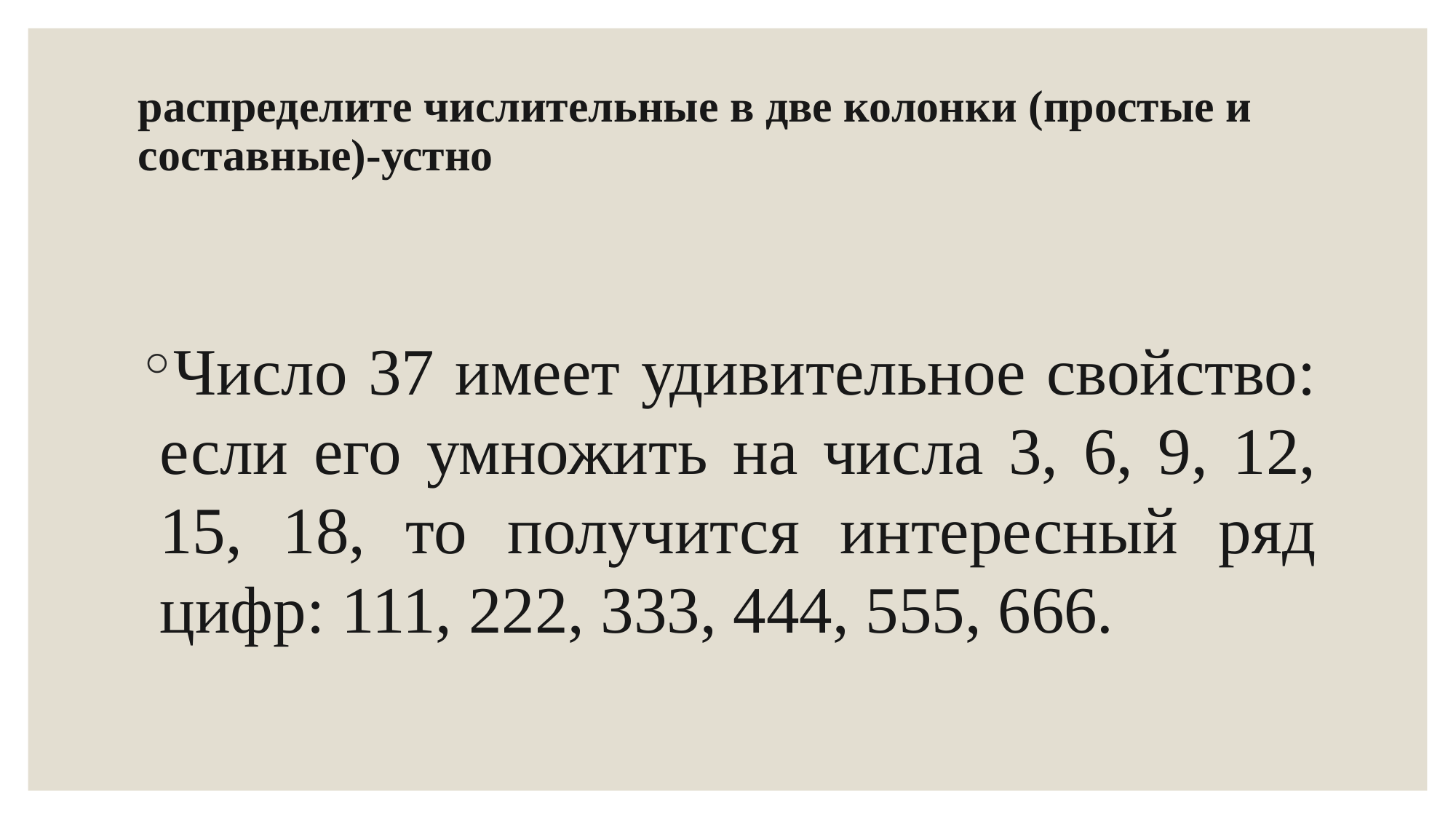

# распределите числительные в две колонки (простые и составные)-устно

Число 37 имеет удивительное свойство: если его умножить на числа 3, 6, 9, 12, 15, 18, то получится интересный ряд цифр: 111, 222, 333, 444, 555, 666.